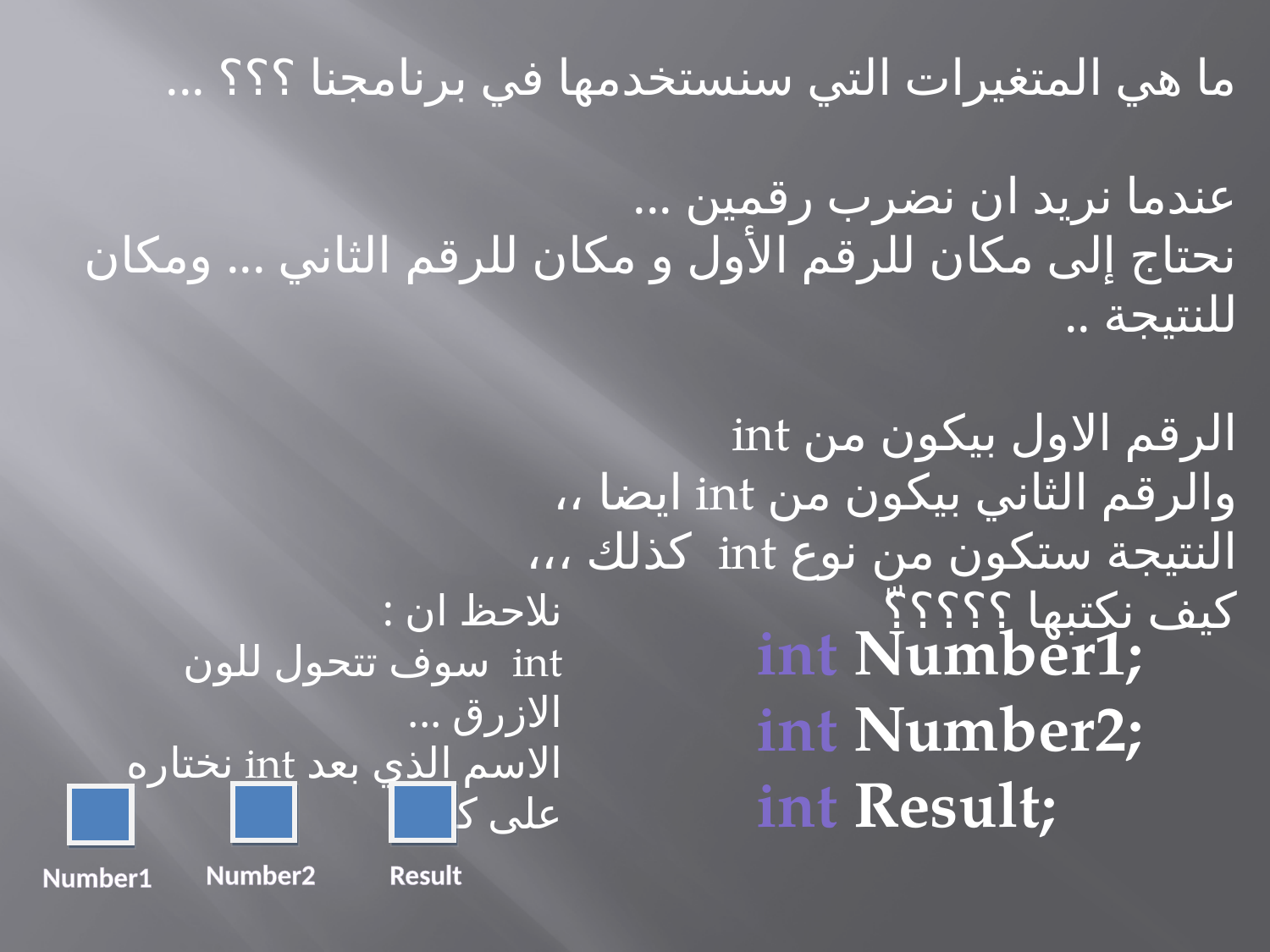

ما هي المتغيرات التي سنستخدمها في برنامجنا ؟؟؟ ...

عندما نريد ان نضرب رقمين ...
نحتاج إلى مكان للرقم الأول و مكان للرقم الثاني ... ومكان للنتيجة ..

الرقم الاول بيكون من int
والرقم الثاني بيكون من int ايضا ،،
النتيجة ستكون من نوع int  كذلك ،،،
كيف نكتبها ؟؟؟؟؟ّ
نلاحظ ان :
int  سوف تتحول للون الازرق ...
الاسم الذي بعد int نختاره على كيفنا.
int Number1;
int Number2;
int Result;

Number2
Result
Number1